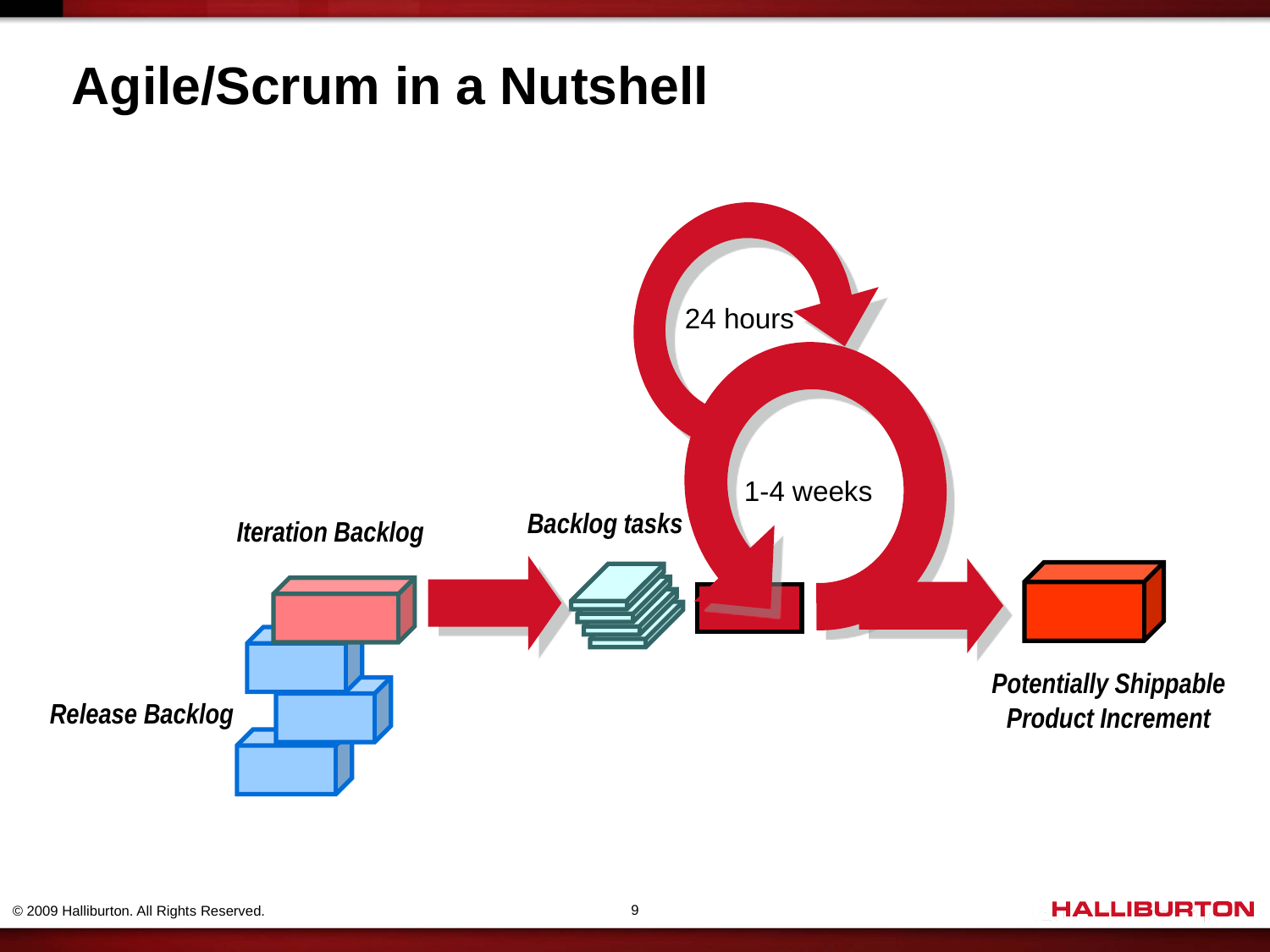

# Agile/Scrum in a Nutshell

24 hours

1-4 weeks
Backlog tasks
Iteration Backlog

Potentially Shippable
Product Increment

Release Backlog